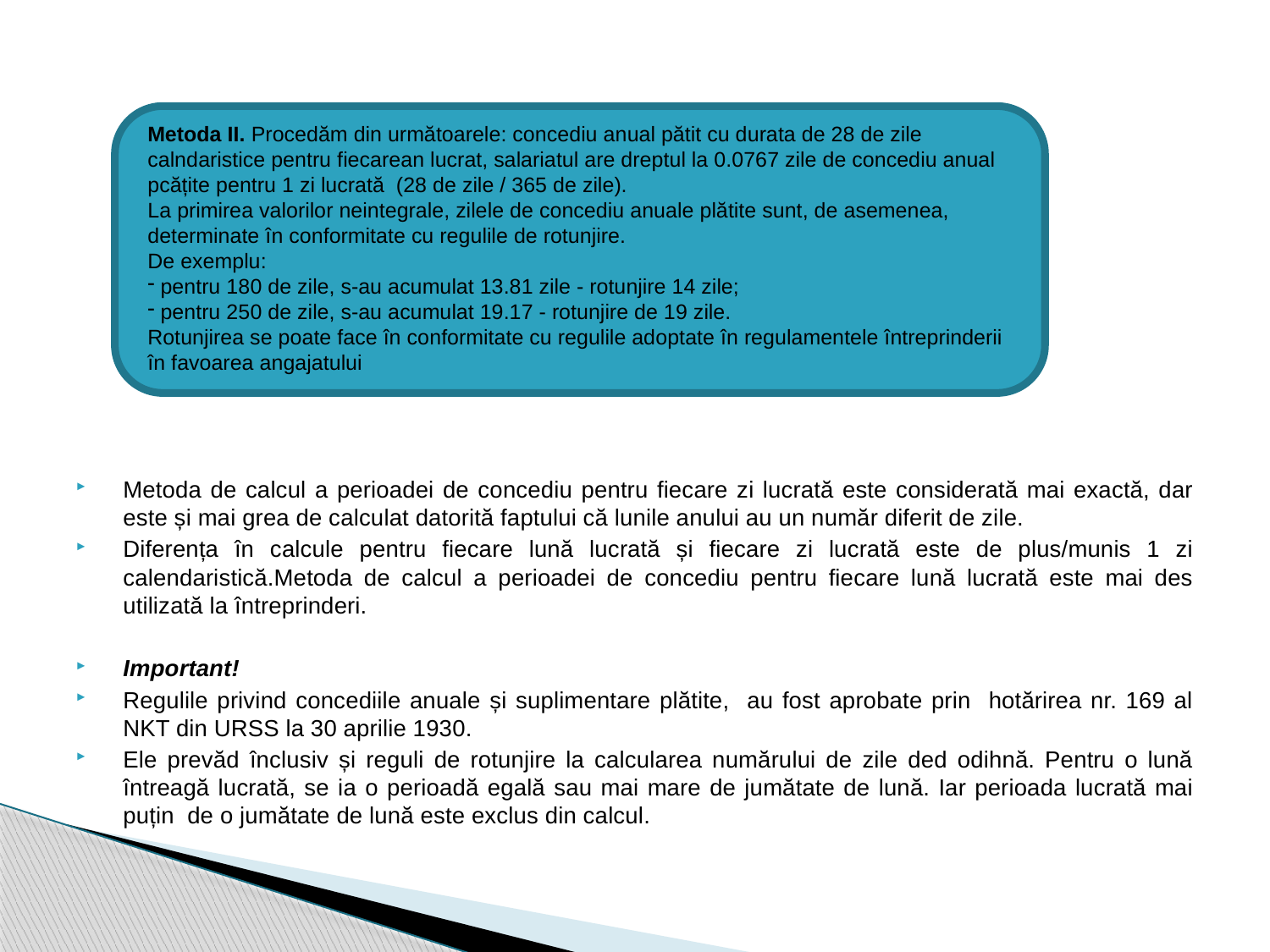

Metoda de calcul a perioadei de concediu pentru fiecare zi lucrată este considerată mai exactă, dar este și mai grea de calculat datorită faptului că lunile anului au un număr diferit de zile.
Diferența în calcule pentru fiecare lună lucrată și fiecare zi lucrată este de plus/munis 1 zi calendaristică.Metoda de calcul a perioadei de concediu pentru fiecare lună lucrată este mai des utilizată la întreprinderi.

Important!
Regulile privind concediile anuale și suplimentare plătite,  au fost aprobate prin  hotărirea nr. 169 al NKT din URSS la 30 aprilie 1930.
Ele prevăd înclusiv și reguli de rotunjire la calcularea numărului de zile ded odihnă. Pentru o lună întreagă lucrată, se ia o perioadă egală sau mai mare de jumătate de lună. Iar perioada lucrată mai puțin  de o jumătate de lună este exclus din calcul.

Metoda II. Procedăm din următoarele: concediu anual pătit cu durata de 28 de zile calndaristice pentru fiecarean lucrat, salariatul are dreptul la 0.0767 zile de concediu anual pcățite pentru 1 zi lucrată  (28 de zile / 365 de zile).
La primirea valorilor neintegrale, zilele de concediu anuale plătite sunt, de asemenea, determinate în conformitate cu regulile de rotunjire.
De exemplu:
 pentru 180 de zile, s-au acumulat 13.81 zile - rotunjire 14 zile;
 pentru 250 de zile, s-au acumulat 19.17 - rotunjire de 19 zile.
Rotunjirea se poate face în conformitate cu regulile adoptate în regulamentele întreprinderii în favoarea angajatului